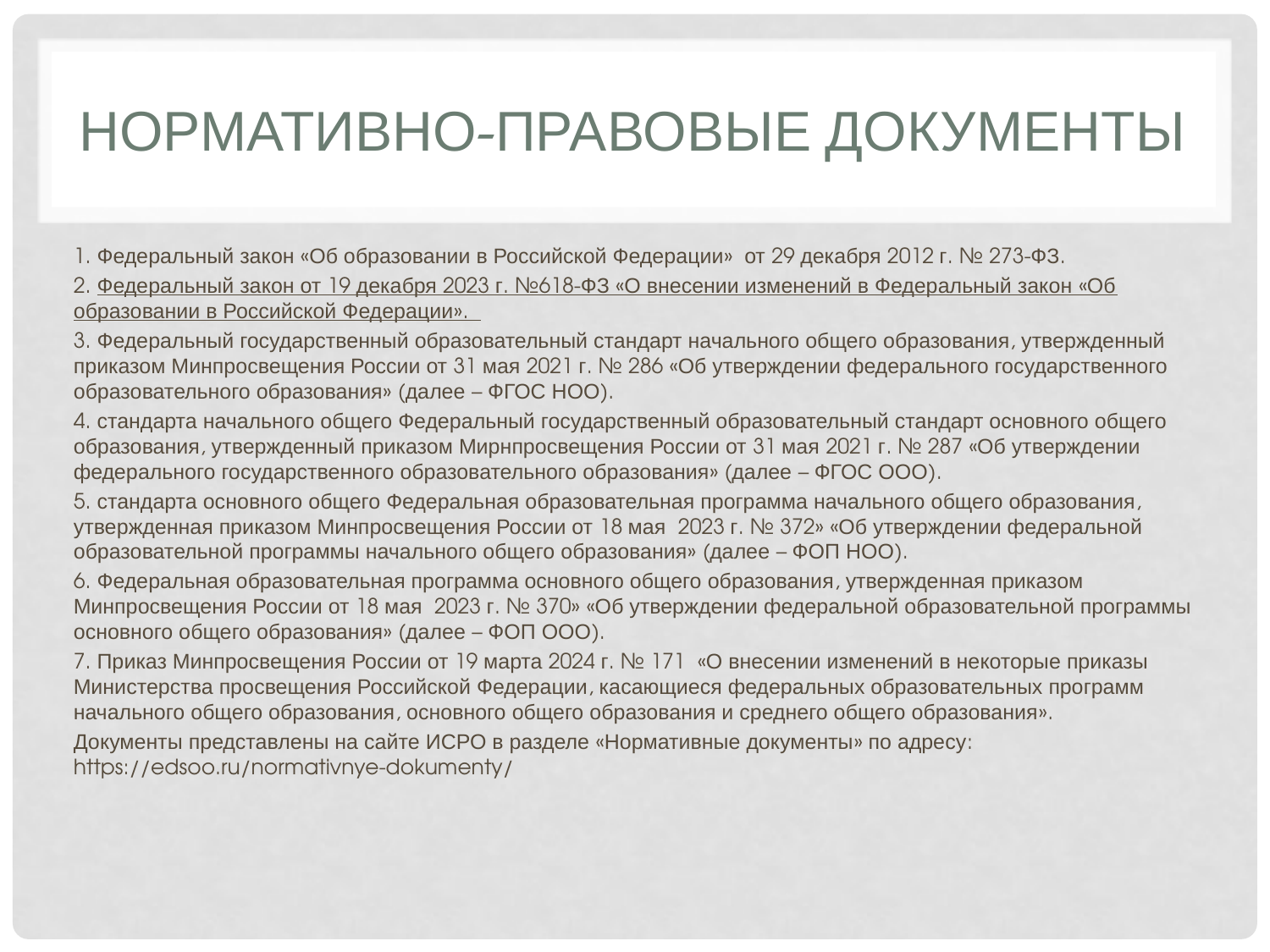

# Нормативно-правовые документы
1. Федеральный закон «Об образовании в Российской Федерации»  от 29 декабря 2012 г. № 273-ФЗ.
2. Федеральный закон от 19 декабря 2023 г. №618-ФЗ «О внесении изменений в Федеральный закон «Об образовании в Российской Федерации».
3. Федеральный государственный образовательный стандарт начального общего образования, утвержденный приказом Минпросвещения России от 31 мая 2021 г. № 286 «Об утверждении федерального государственного образовательного образования» (далее – ФГОС НОО).
4. стандарта начального общего Федеральный государственный образовательный стандарт основного общего образования, утвержденный приказом Мирнпросвещения России от 31 мая 2021 г. № 287 «Об утверждении федерального государственного образовательного образования» (далее – ФГОС ООО).
5. стандарта основного общего Федеральная образовательная программа начального общего образования, утвержденная приказом Минпросвещения России от 18 мая  2023 г. № 372» «Об утверждении федеральной образовательной программы начального общего образования» (далее – ФОП НОО).
6. Федеральная образовательная программа основного общего образования, утвержденная приказом Минпросвещения России от 18 мая  2023 г. № 370» «Об утверждении федеральной образовательной программы основного общего образования» (далее – ФОП ООО).
7. Приказ Минпросвещения России от 19 марта 2024 г. № 171  «О внесении изменений в некоторые приказы Министерства просвещения Российской Федерации, касающиеся федеральных образовательных программ начального общего образования, основного общего образования и среднего общего образования».
Документы представлены на сайте ИСРО в разделе «Нормативные документы» по адресу: https://edsoo.ru/normativnye-dokumenty/